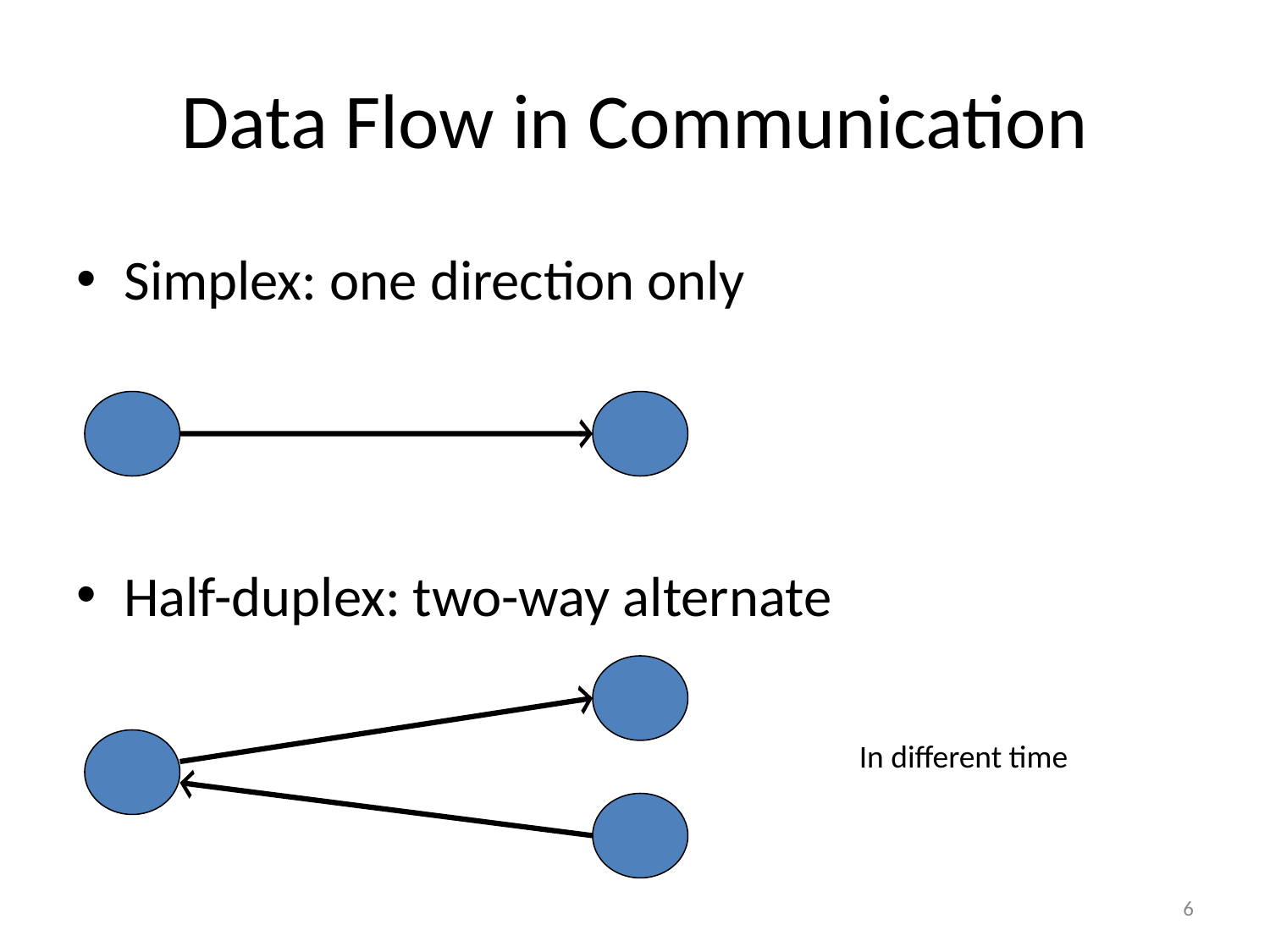

# Data Flow in Communication

Simplex: one direction only

Half-duplex: two-way alternate

In different time

6